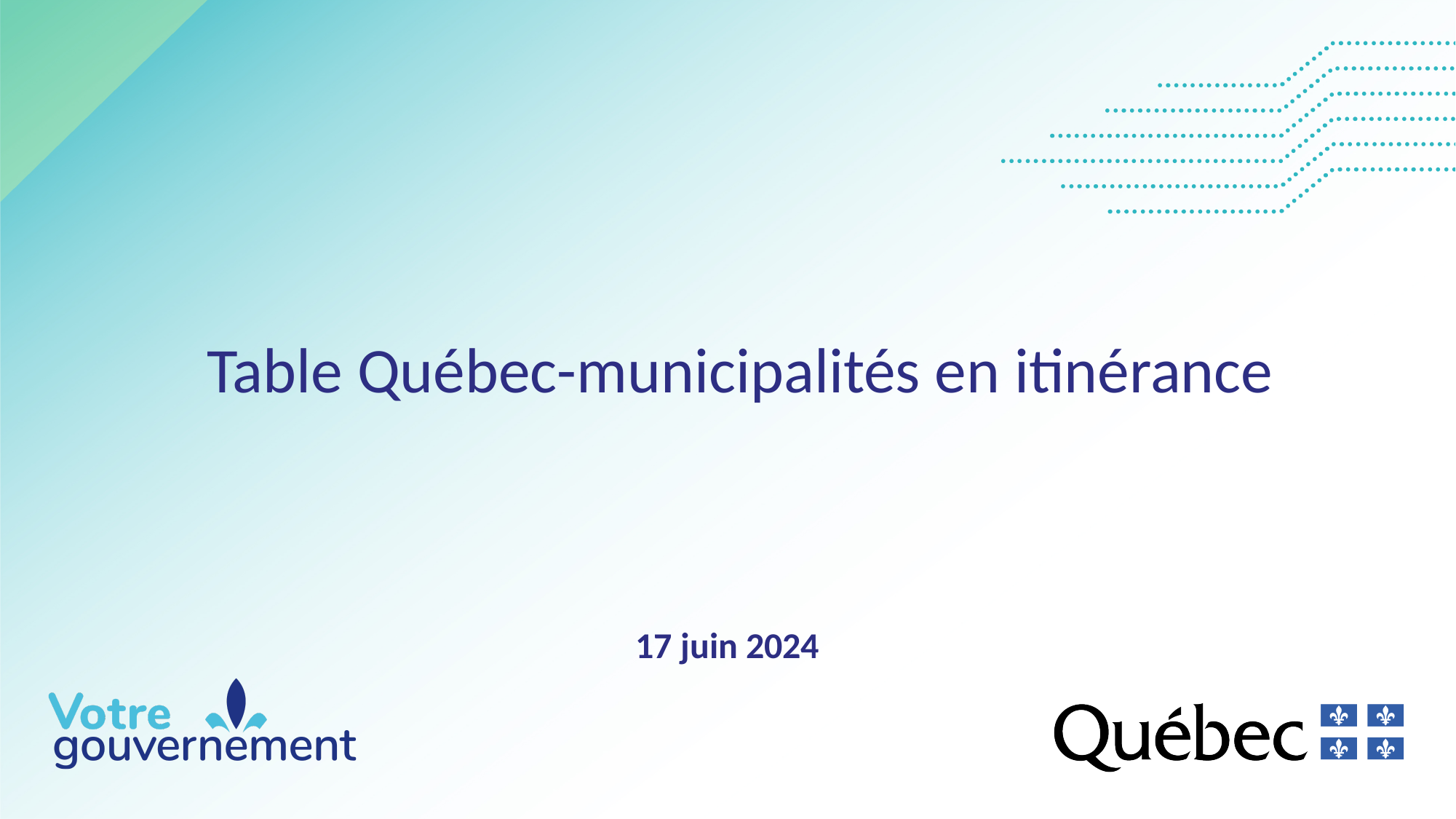

# Table Québec-municipalités en itinérance
17 juin 2024